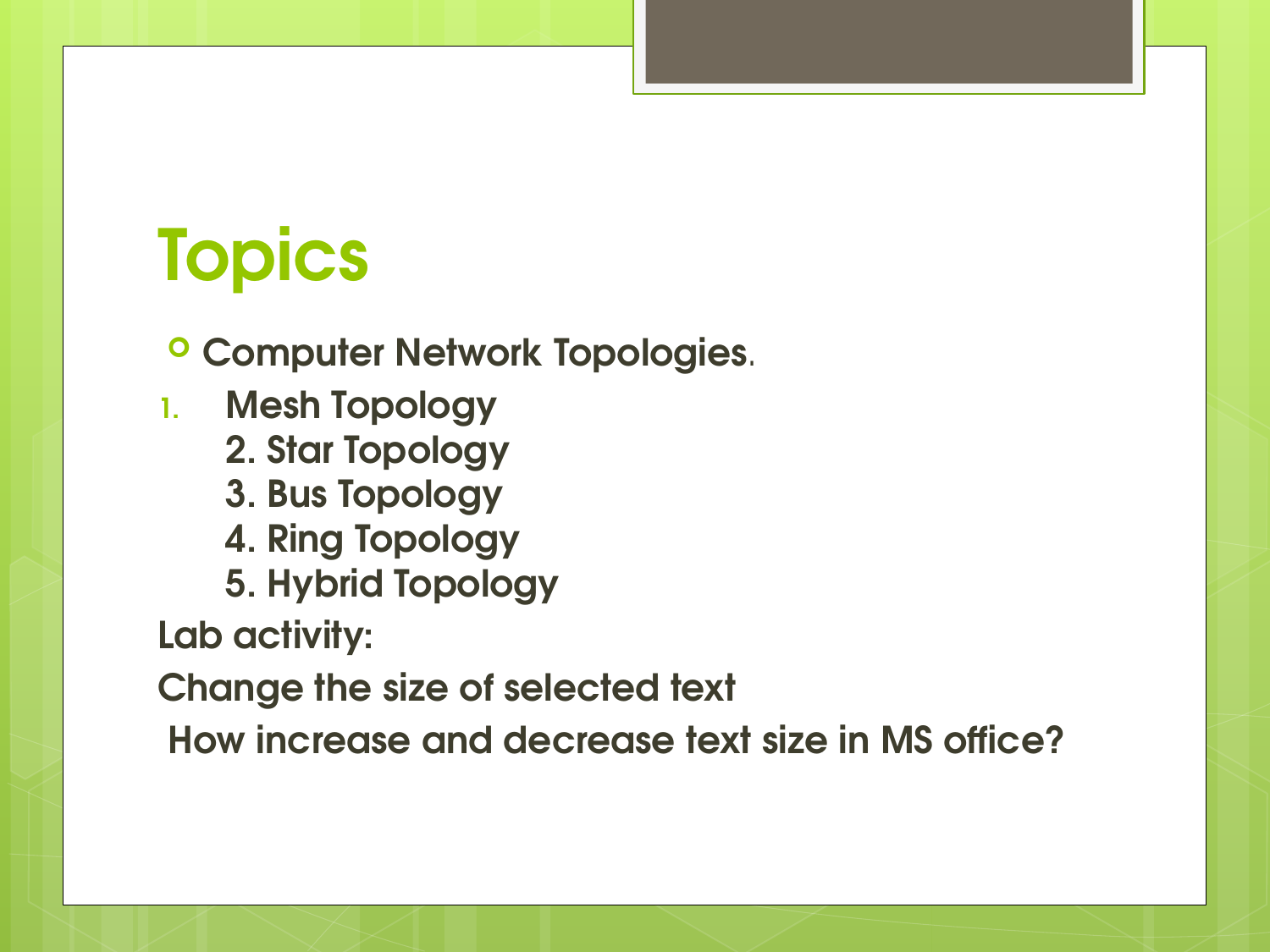

# Topics
Computer Network Topologies.
Mesh Topology
2. Star Topology
3. Bus Topology
4. Ring Topology
5. Hybrid Topology
Lab activity:
Change the size of selected text
 How increase and decrease text size in MS office?